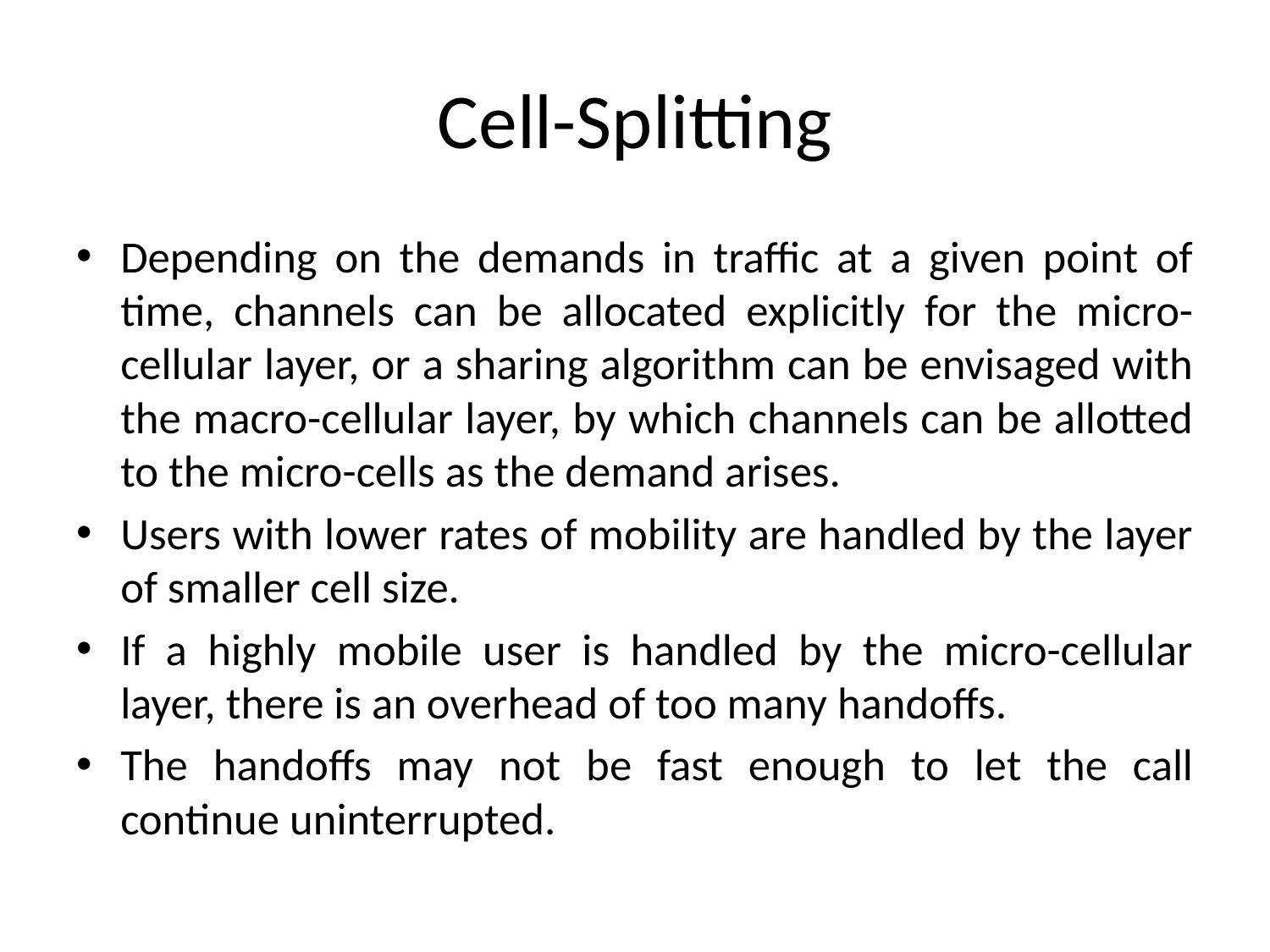

# Cell-Splitting
Depending on the demands in traffic at a given point of time, channels can be allocated explicitly for the micro-cellular layer, or a sharing algorithm can be envisaged with the macro-cellular layer, by which channels can be allotted to the micro-cells as the demand arises.
Users with lower rates of mobility are handled by the layer of smaller cell size.
If a highly mobile user is handled by the micro-cellular layer, there is an overhead of too many handoffs.
The handoffs may not be fast enough to let the call continue uninterrupted.